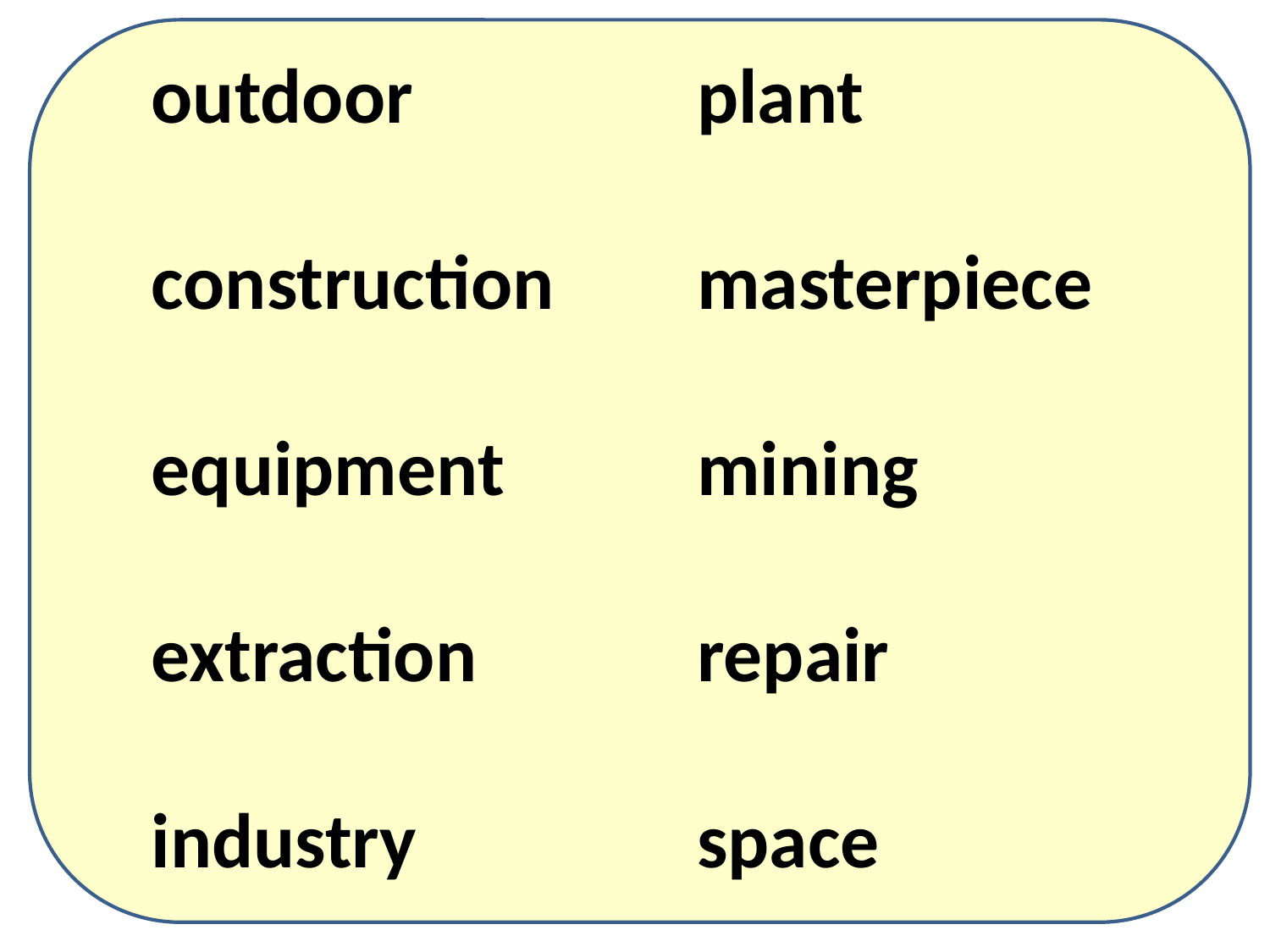

outdoor

construction

equipment

extraction

industry
plant

masterpiece

mining

repair

space